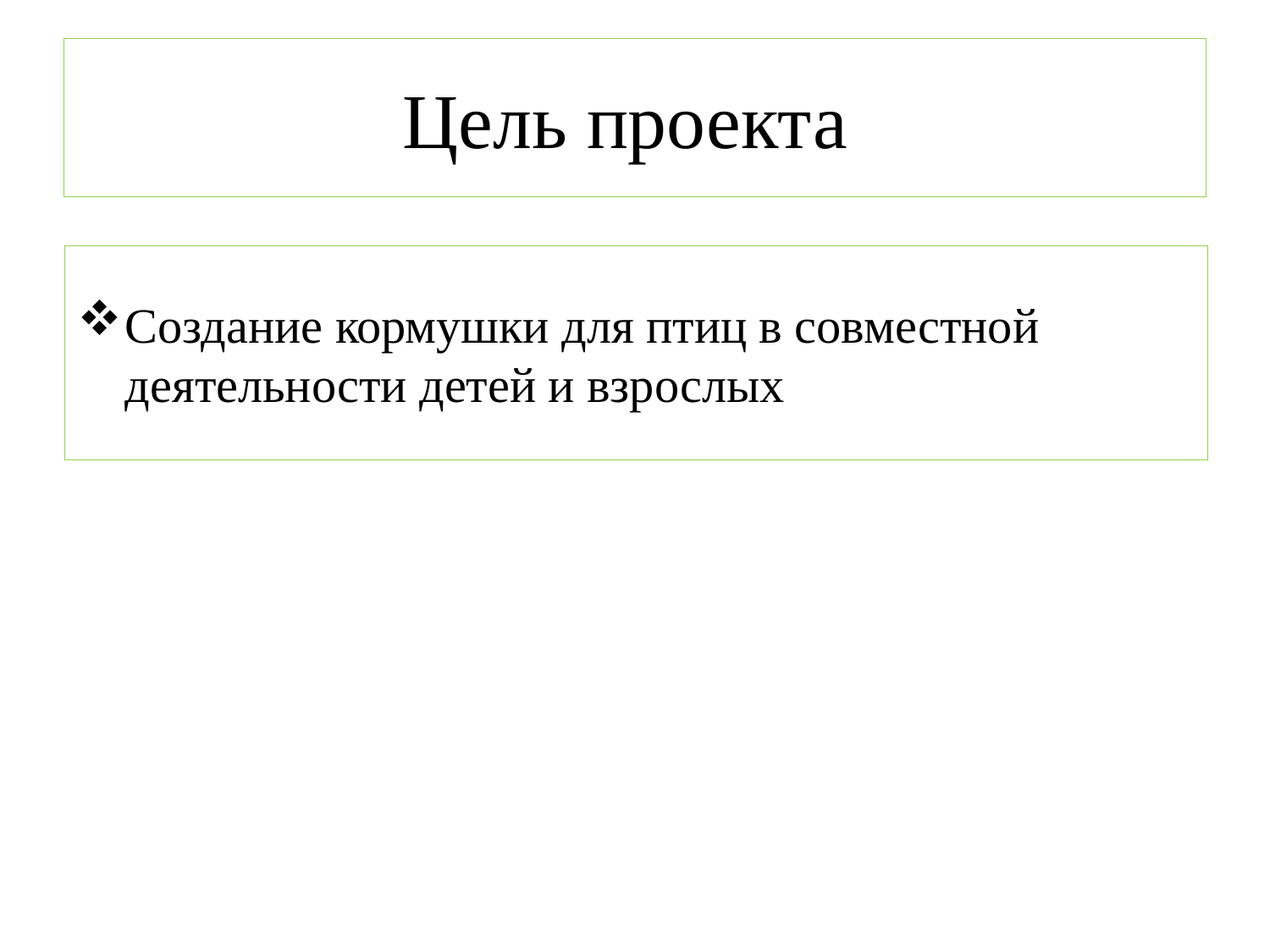

# Цель проекта
Создание кормушки для птиц в совместной деятельности детей и взрослых